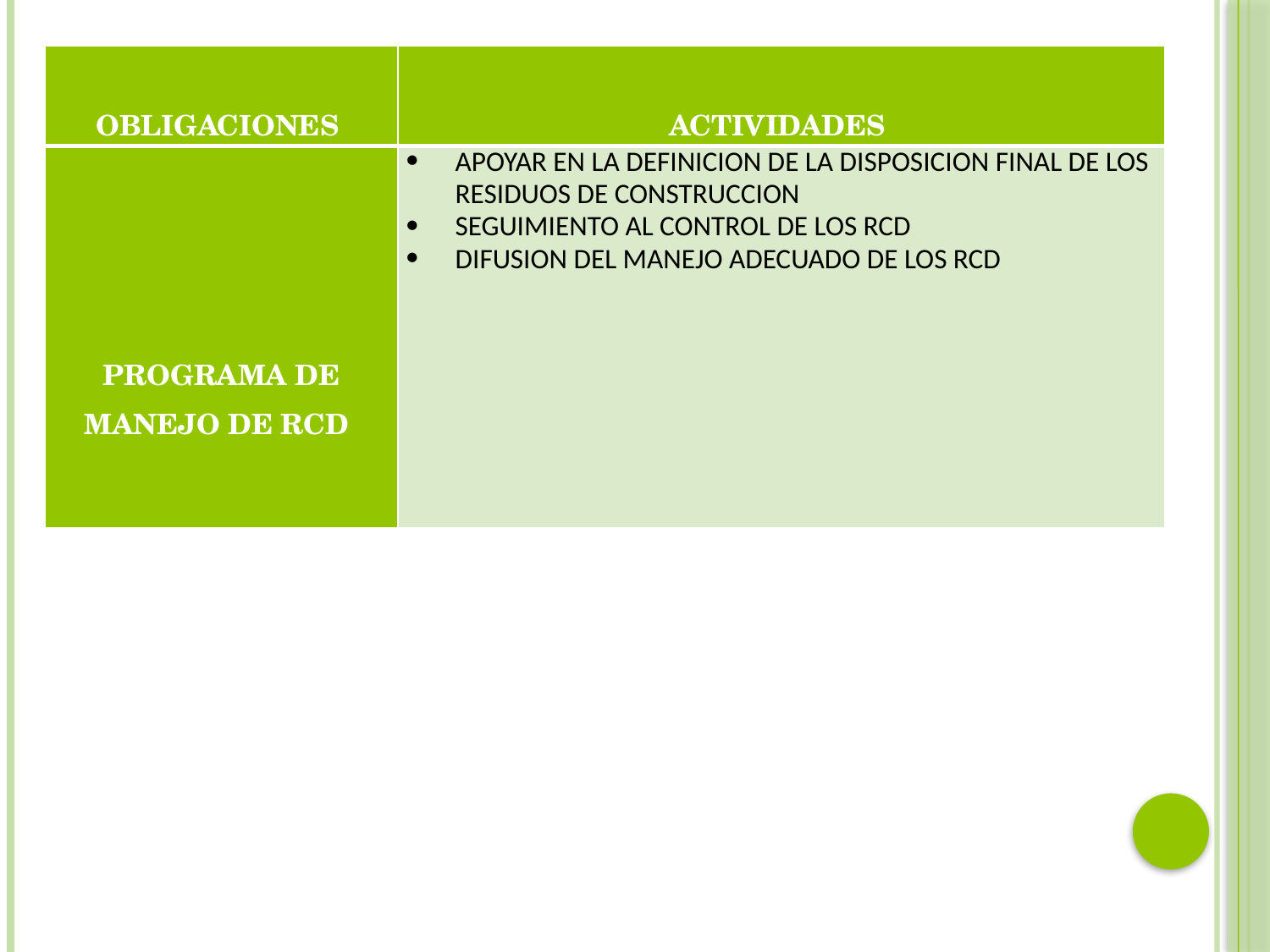

#
| OBLIGACIONES | ACTIVIDADES |
| --- | --- |
| PROGRAMA DE MANEJO DE RCD | APOYAR EN LA DEFINICION DE LA DISPOSICION FINAL DE LOS RESIDUOS DE CONSTRUCCION SEGUIMIENTO AL CONTROL DE LOS RCD DIFUSION DEL MANEJO ADECUADO DE LOS RCD |